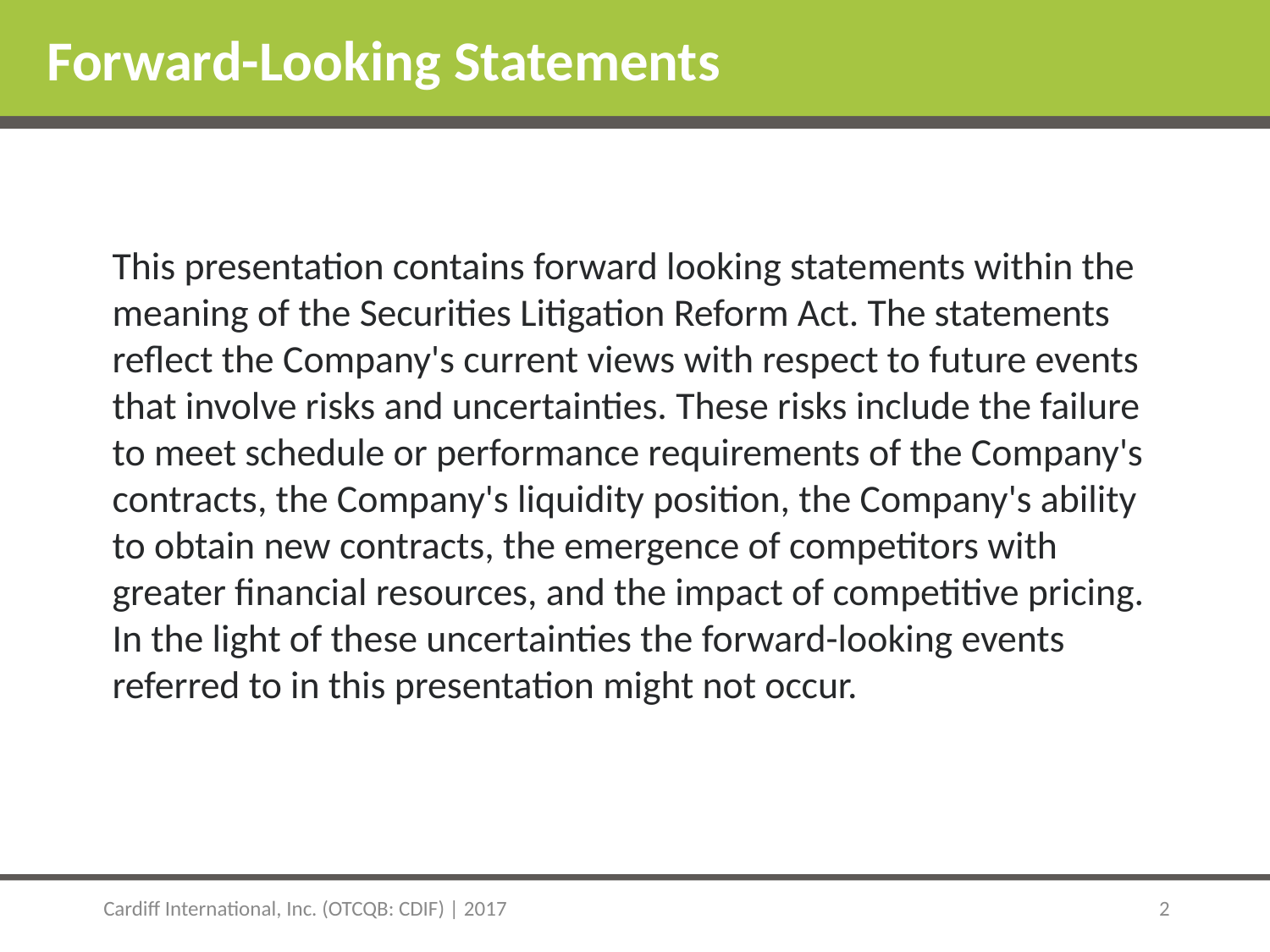

Forward-Looking Statements

This presentation contains forward looking statements within the meaning of the Securities Litigation Reform Act. The statements reflect the Company's current views with respect to future events that involve risks and uncertainties. These risks include the failure to meet schedule or performance requirements of the Company's contracts, the Company's liquidity position, the Company's ability to obtain new contracts, the emergence of competitors with greater financial resources, and the impact of competitive pricing. In the light of these uncertainties the forward-looking events referred to in this presentation might not occur.

2
Cardiff International, Inc. (OTCQB: CDIF) | 2017